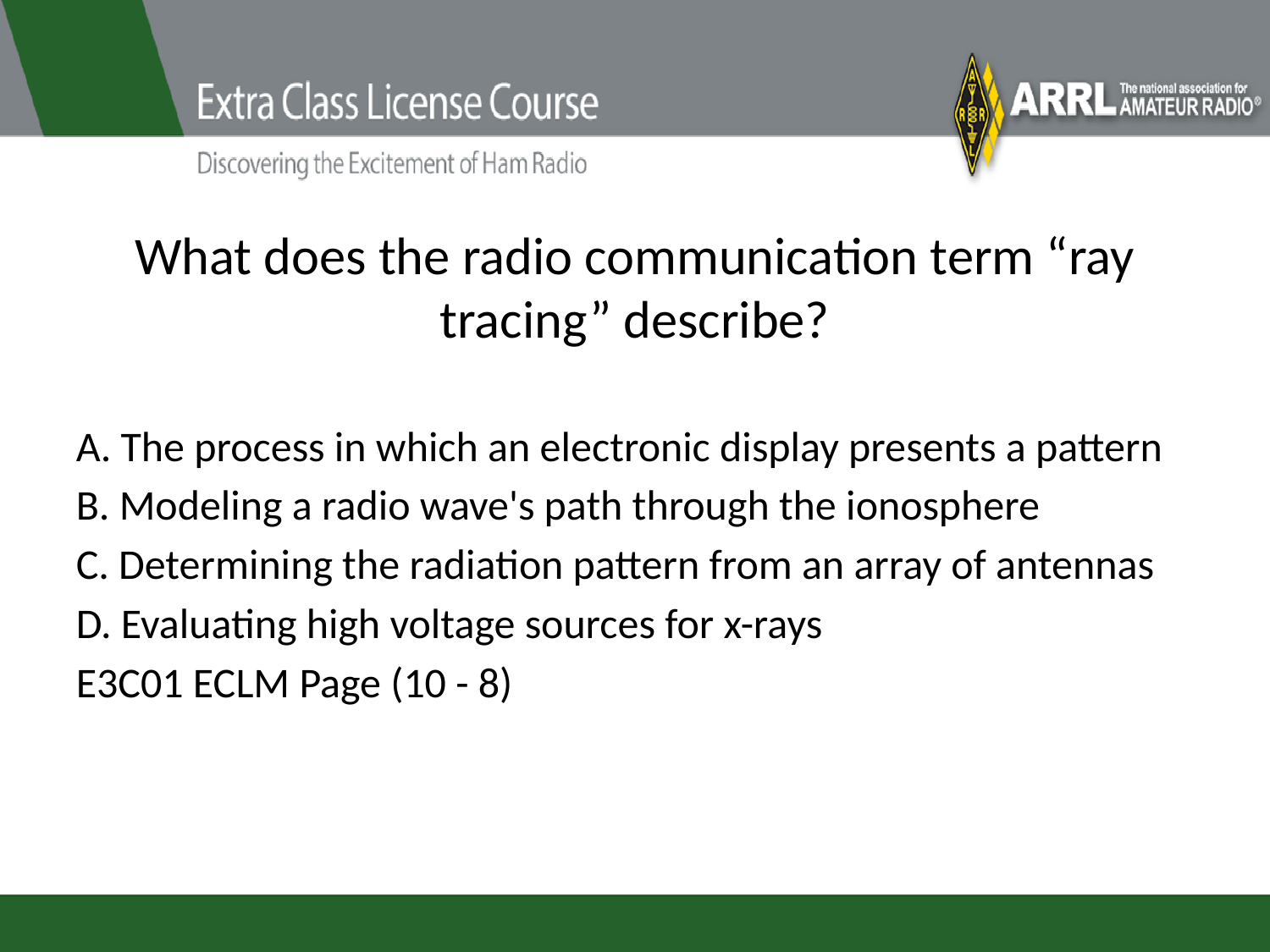

# What does the radio communication term “ray tracing” describe?
A. The process in which an electronic display presents a pattern
B. Modeling a radio wave's path through the ionosphere
C. Determining the radiation pattern from an array of antennas
D. Evaluating high voltage sources for x-rays
E3C01 ECLM Page (10 - 8)